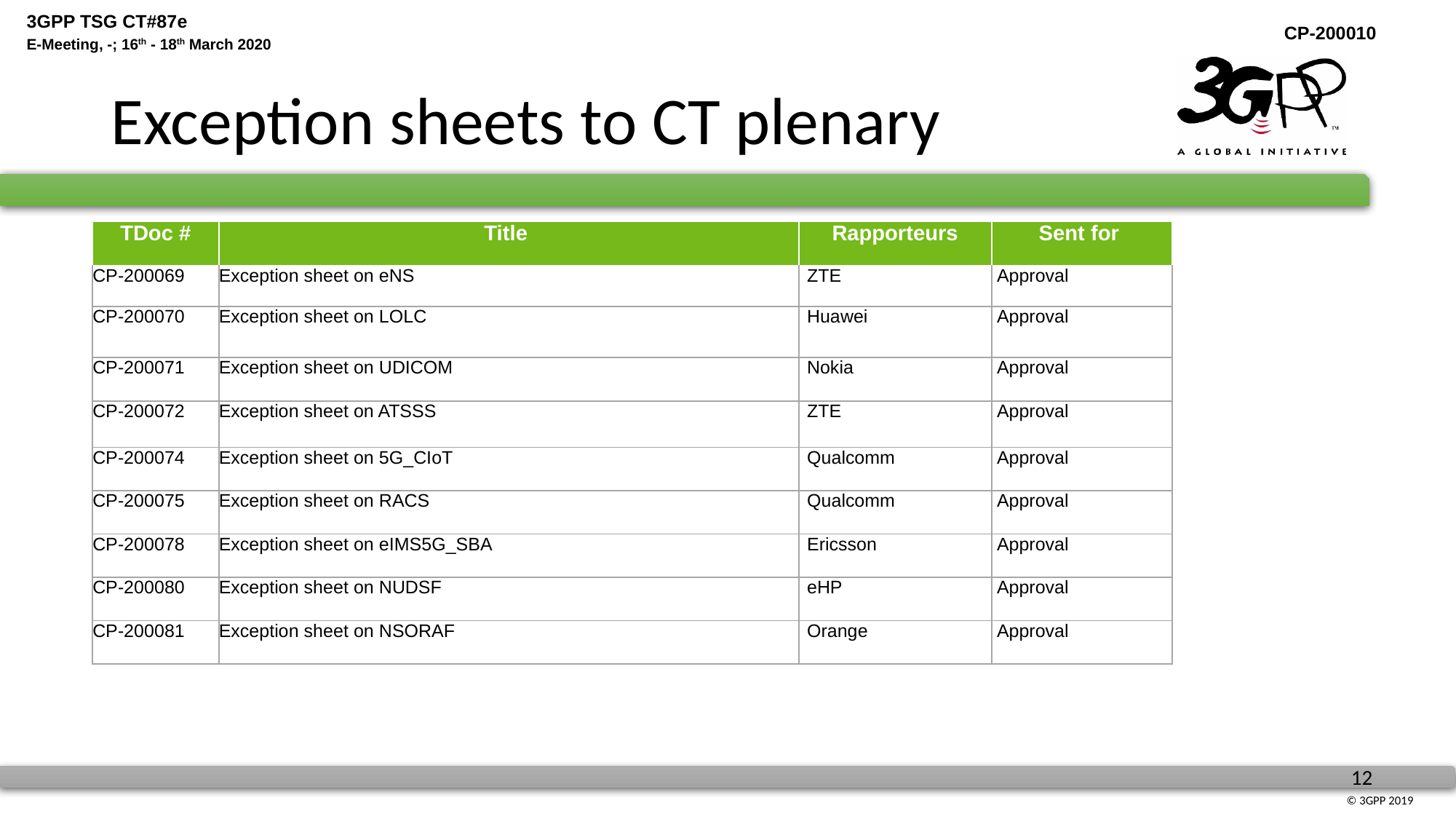

# Exception sheets to CT plenary
| TDoc # | Title | Rapporteurs | Sent for |
| --- | --- | --- | --- |
| CP-200069 | Exception sheet on eNS | ZTE | Approval |
| CP-200070 | Exception sheet on LOLC | Huawei | Approval |
| CP-200071 | Exception sheet on UDICOM | Nokia | Approval |
| CP-200072 | Exception sheet on ATSSS | ZTE | Approval |
| CP-200074 | Exception sheet on 5G\_CIoT | Qualcomm | Approval |
| CP-200075 | Exception sheet on RACS | Qualcomm | Approval |
| CP-200078 | Exception sheet on eIMS5G\_SBA | Ericsson | Approval |
| CP-200080 | Exception sheet on NUDSF | eHP | Approval |
| CP-200081 | Exception sheet on NSORAF | Orange | Approval |